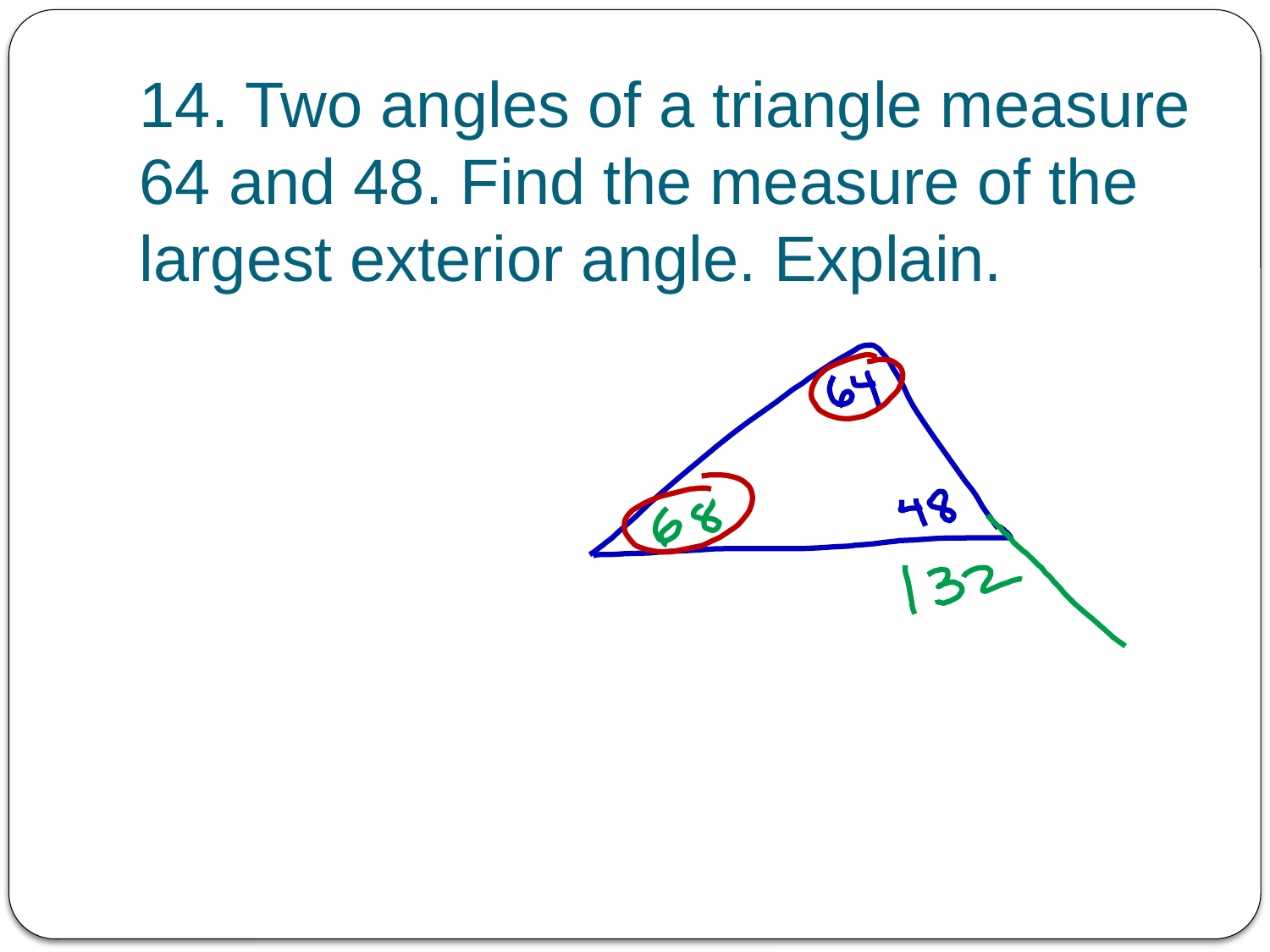

# 14. Two angles of a triangle measure 64 and 48. Find the measure of the largest exterior angle. Explain.